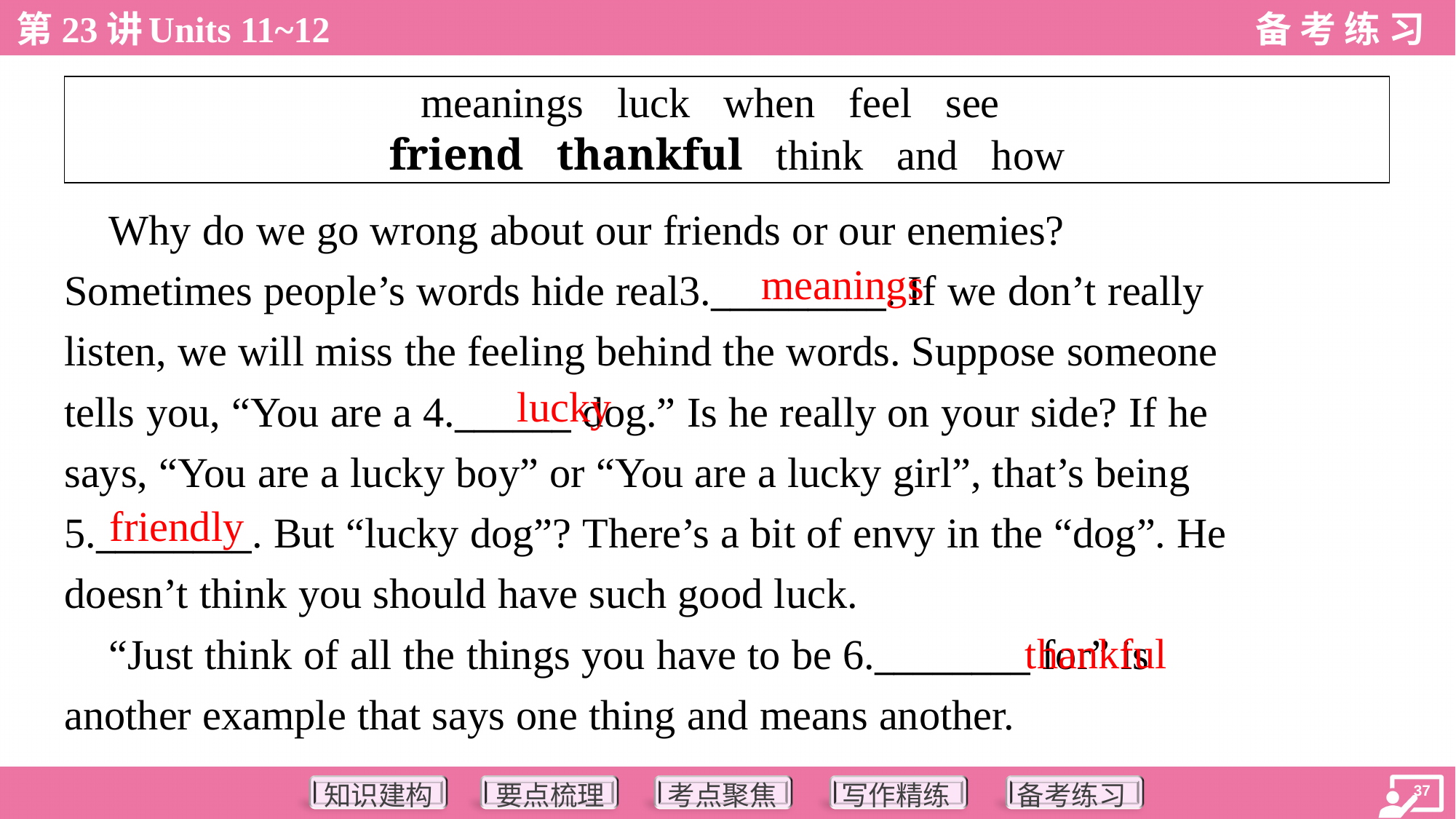

| meanings luck when feel see friend thankful think and how |
| --- |
    Why do we go wrong about our friends or our enemies?
Sometimes people’s words hide real3._________. If we don’t really
listen, we will miss the feeling behind the words. Suppose someone
tells you, “You are a 4.______ dog.” Is he really on your side? If he
says, “You are a lucky boy” or “You are a lucky girl”, that’s being
5.________. But “lucky dog”? There’s a bit of envy in the “dog”. He
doesn’t think you should have such good luck.
    “Just think of all the things you have to be 6.________ for” is
another example that says one thing and means another.
meanings
lucky
friendly
thankful